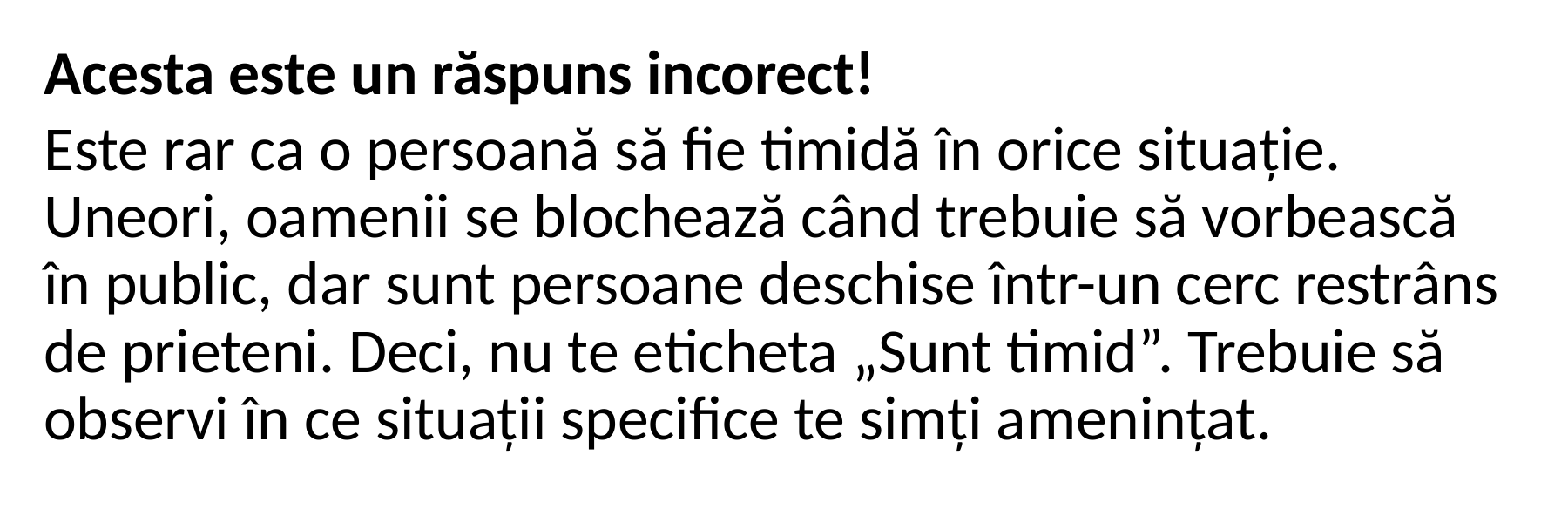

Acesta este un răspuns incorect!
Este rar ca o persoană să fie timidă în orice situație. Uneori, oamenii se blochează când trebuie să vorbească în public, dar sunt persoane deschise într-un cerc restrâns de prieteni. Deci, nu te eticheta „Sunt timid”. Trebuie să observi în ce situații specifice te simți amenințat.